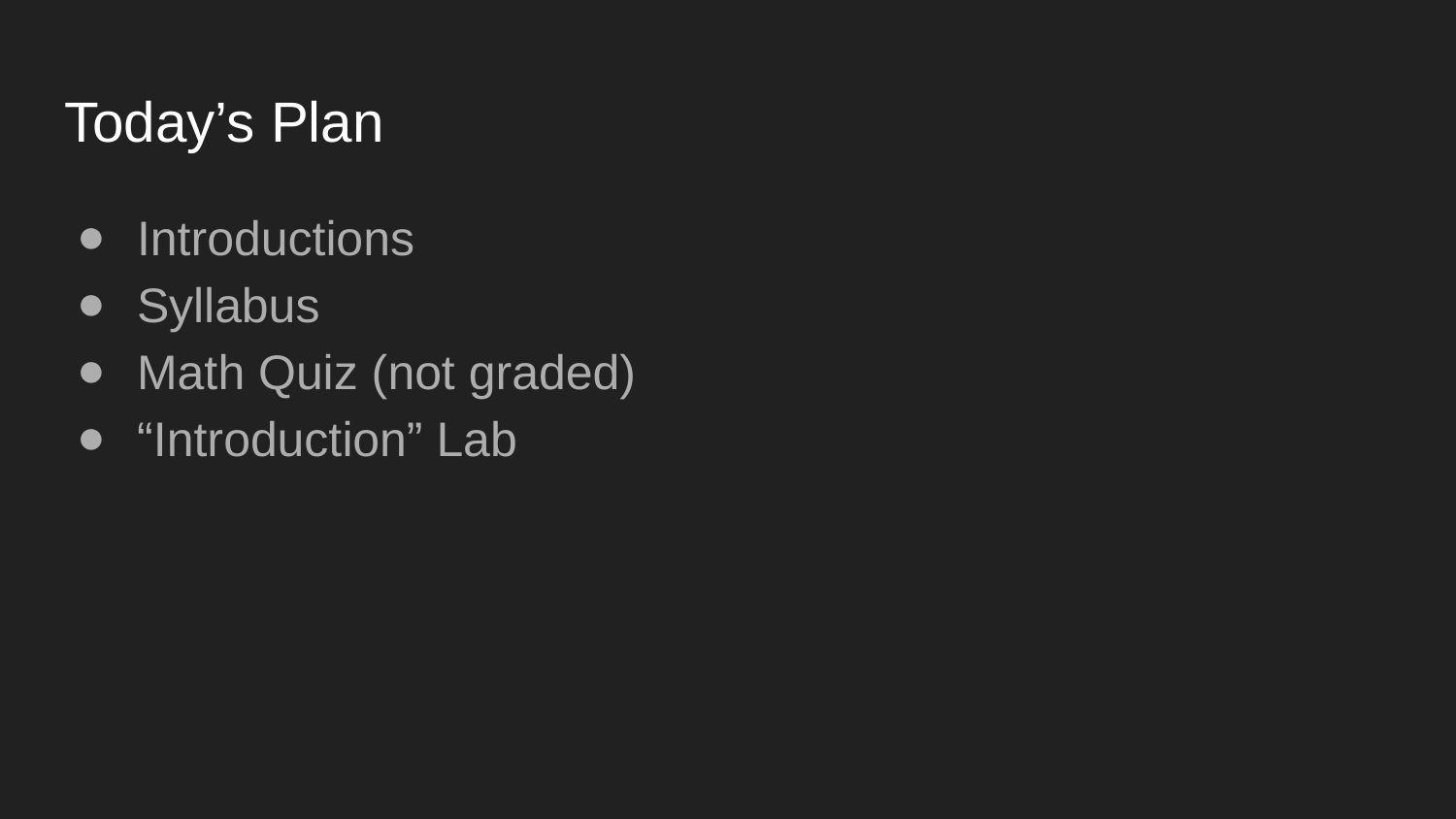

# Today’s Plan
Introductions
Syllabus
Math Quiz (not graded)
“Introduction” Lab